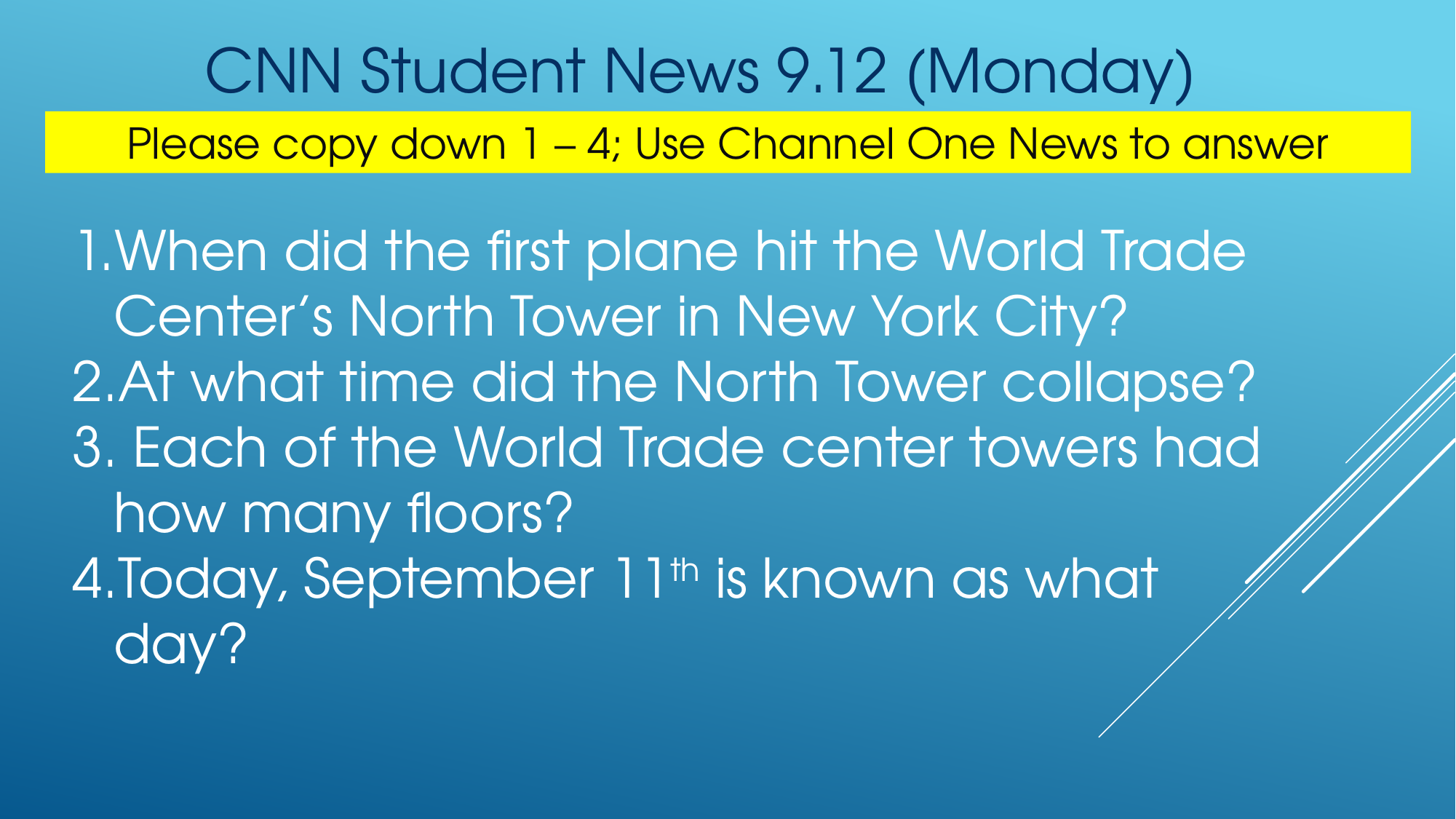

CNN Student News 9.12 (Monday)
Please copy down 1 – 4; Use Channel One News to answer

When did the first plane hit the World Trade Center’s North Tower in New York City?
At what time did the North Tower collapse?
 Each of the World Trade center towers had how many floors?
Today, September 11th is known as what day?